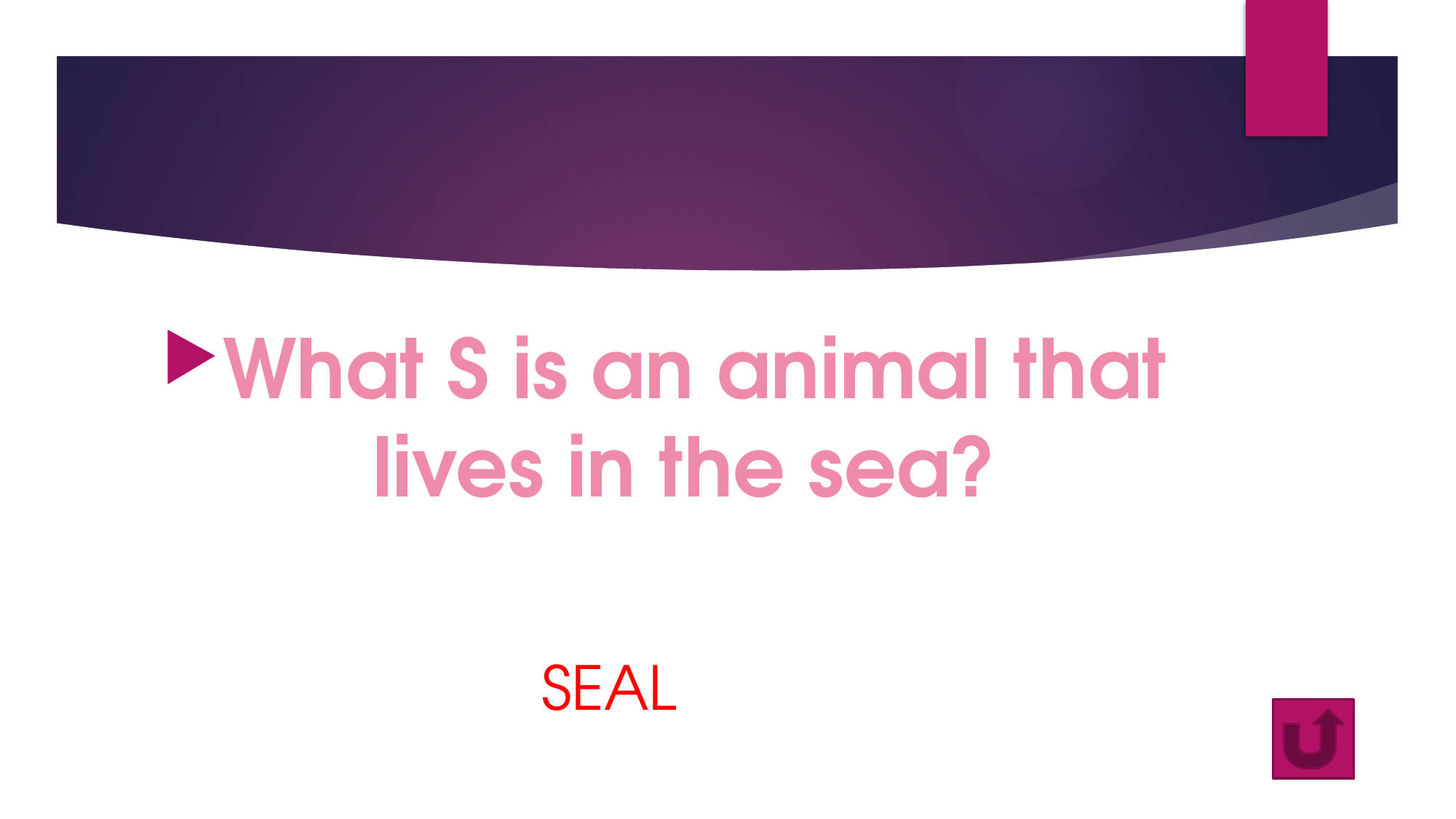

#
What S is an animal that lives in the sea?

SEAL